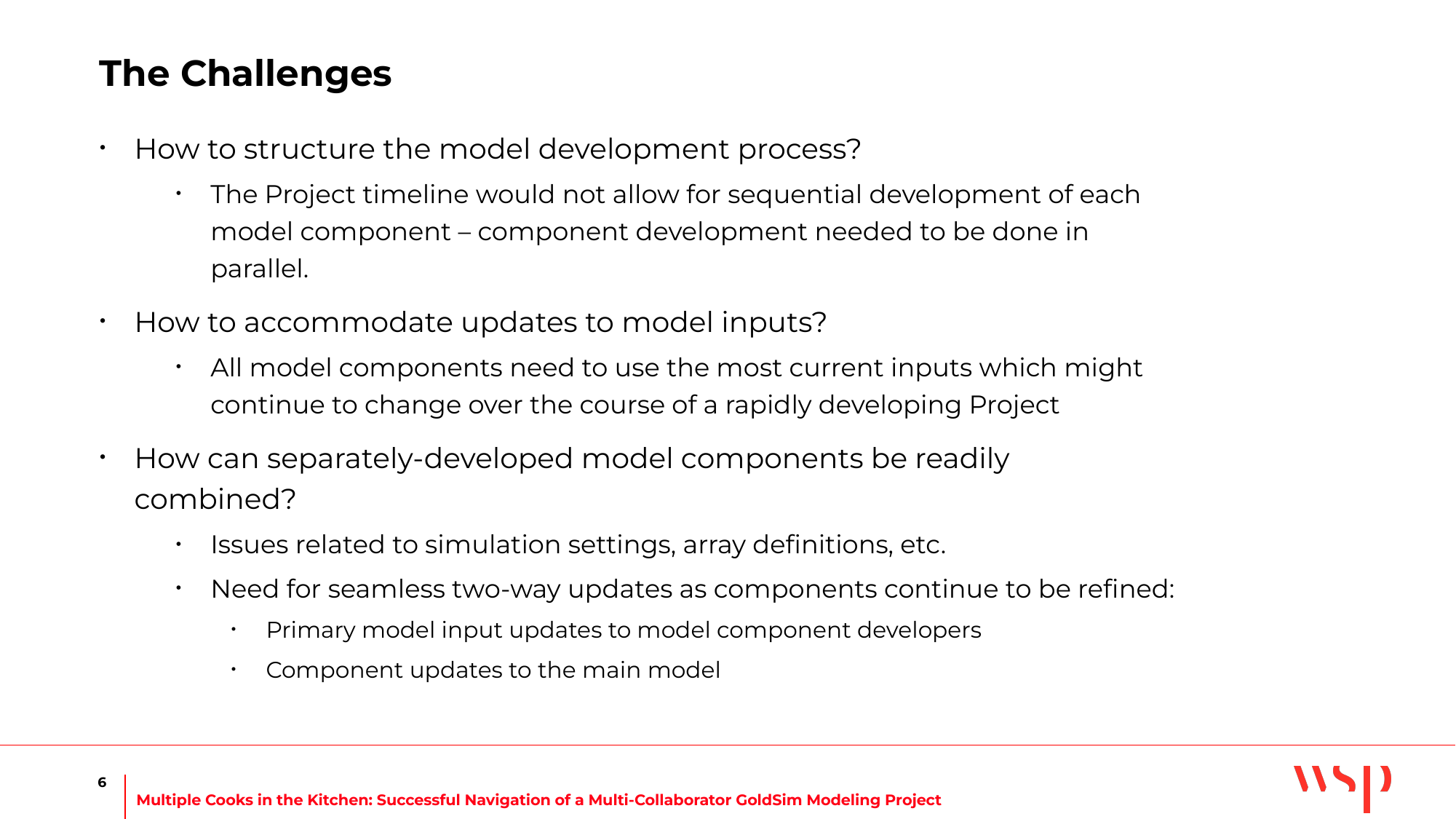

# The Challenges
How to structure the model development process?
The Project timeline would not allow for sequential development of each model component – component development needed to be done in parallel.
How to accommodate updates to model inputs?
All model components need to use the most current inputs which might continue to change over the course of a rapidly developing Project
How can separately-developed model components be readily combined?
Issues related to simulation settings, array definitions, etc.
Need for seamless two-way updates as components continue to be refined:
Primary model input updates to model component developers
Component updates to the main model